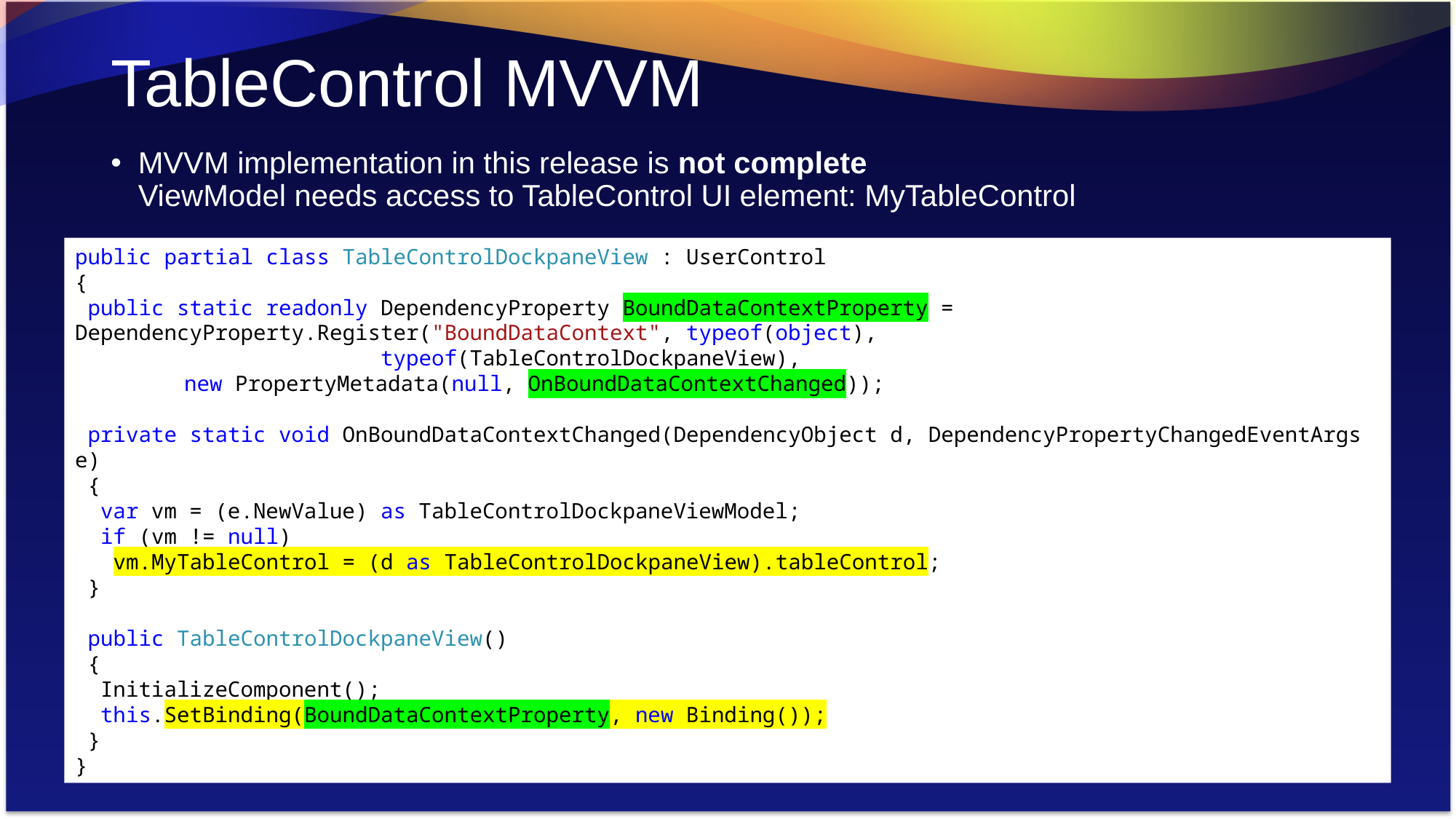

# TableControl MVVM
MVVM implementation in this release is not complete
ViewModel needs access to TableControl UI element: MyTableControl

public partial class TableControlDockpaneView : UserControl
{
 public static readonly DependencyProperty BoundDataContextProperty = DependencyProperty.Register("BoundDataContext", typeof(object),
                        typeof(TableControlDockpaneView),
	new PropertyMetadata(null, OnBoundDataContextChanged));

 private static void OnBoundDataContextChanged(DependencyObject d, DependencyPropertyChangedEventArgs e)
 {
  var vm = (e.NewValue) as TableControlDockpaneViewModel;
  if (vm != null)
   vm.MyTableControl = (d as TableControlDockpaneView).tableControl;
 }

 public TableControlDockpaneView()
 {
  InitializeComponent();
  this.SetBinding(BoundDataContextProperty, new Binding());
 }
}